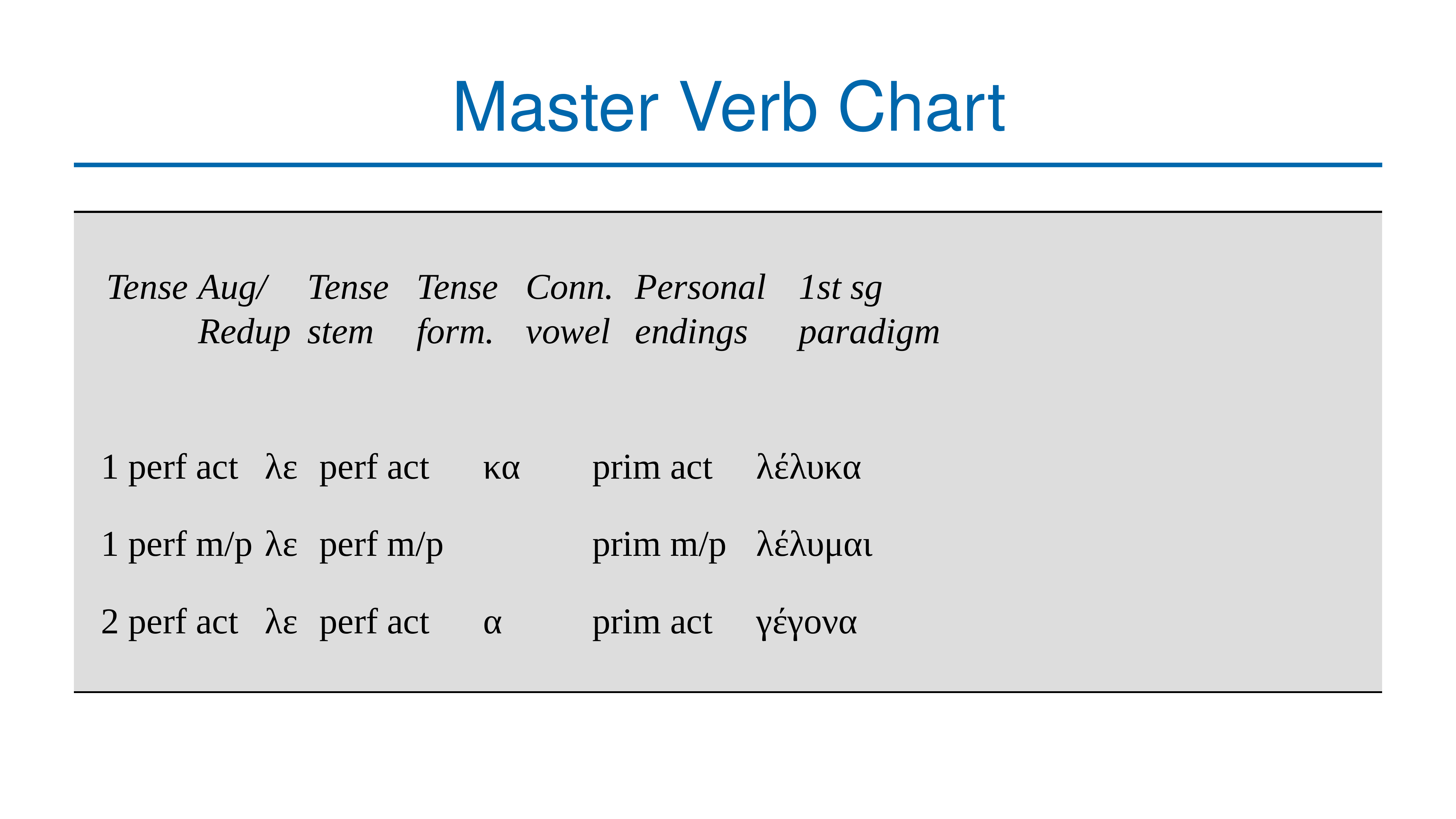

# Master Verb Chart
| Tense Aug/ Tense Tense Conn. Personal 1st sg Redup stem form. vowel endings paradigm 1 perf act λε perf act κα prim act λέλυκα 1 perf m/p λε perf m/p prim m/p λέλυμαι 2 perf act λε perf act α prim act γέγονα |
| --- |